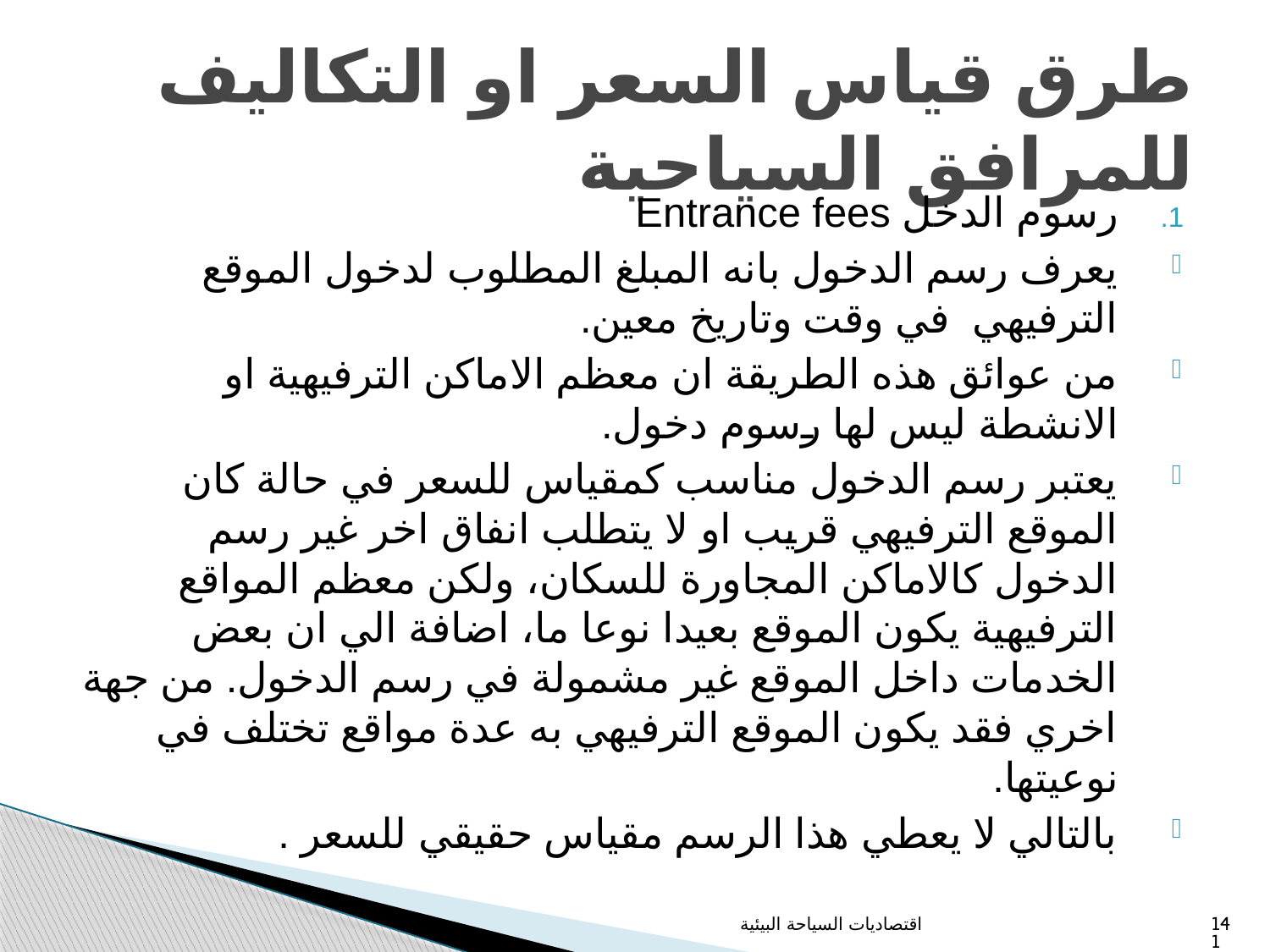

# طرق قياس السعر او التكاليف للمرافق السياحية
رسوم الدخل Entrance fees
يعرف رسم الدخول بانه المبلغ المطلوب لدخول الموقع الترفيهي  في وقت وتاريخ معين.
من عوائق هذه الطريقة ان معظم الاماكن الترفيهية او الانشطة ليس لها رسوم دخول.
يعتبر رسم الدخول مناسب كمقياس للسعر في حالة كان الموقع الترفيهي قريب او لا يتطلب انفاق اخر غير رسم الدخول كالاماكن المجاورة للسكان، ولكن معظم المواقع الترفيهية يكون الموقع بعيدا نوعا ما، اضافة الي ان بعض الخدمات داخل الموقع غير مشمولة في رسم الدخول. من جهة اخري فقد يكون الموقع الترفيهي به عدة مواقع تختلف في نوعيتها.
بالتالي لا يعطي هذا الرسم مقياس حقيقي للسعر .
اقتصاديات السياحة البيئية
141